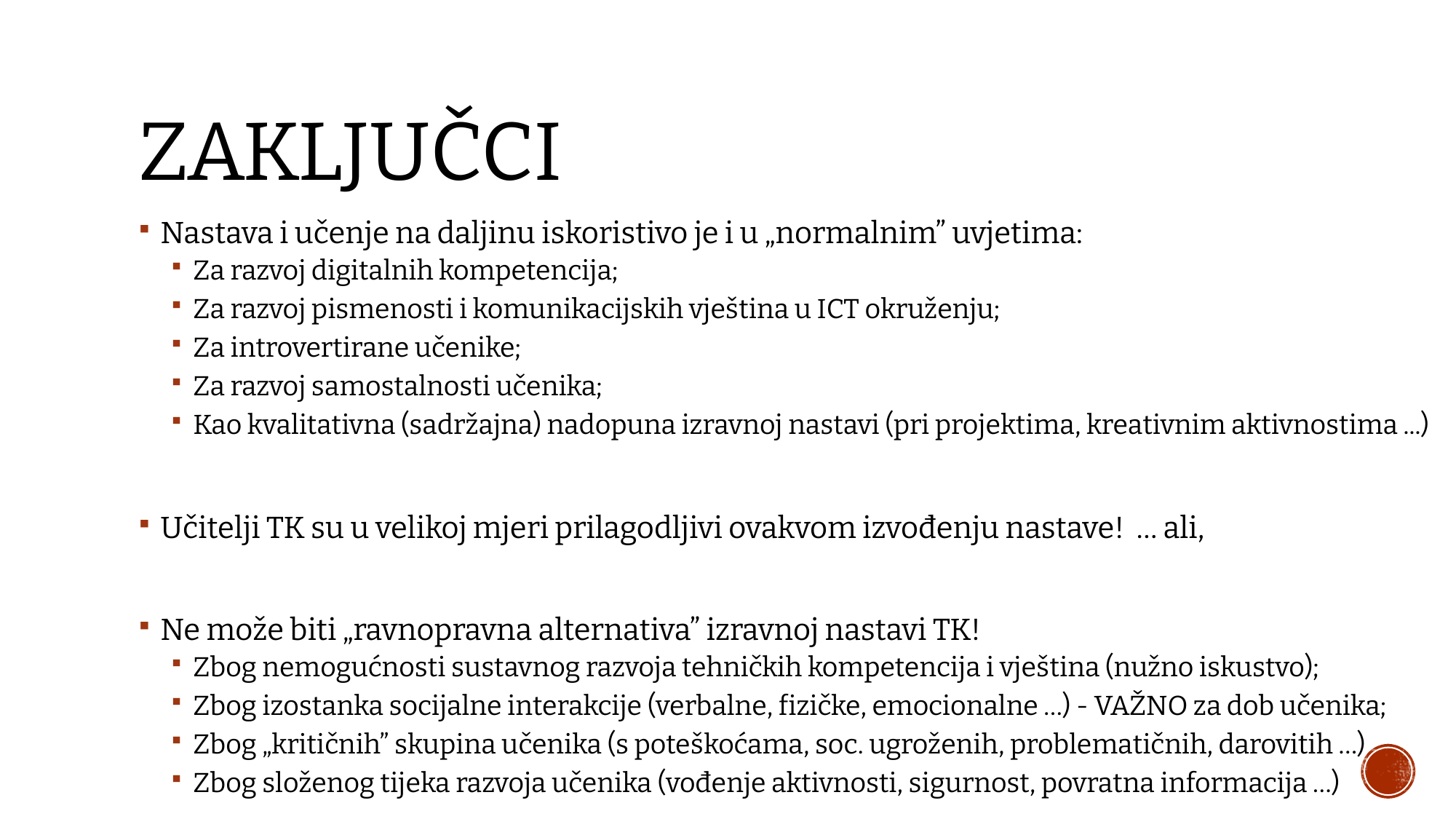

# Zaključci
Nastava i učenje na daljinu iskoristivo je i u „normalnim” uvjetima:
Za razvoj digitalnih kompetencija;
Za razvoj pismenosti i komunikacijskih vještina u ICT okruženju;
Za introvertirane učenike;
Za razvoj samostalnosti učenika;
Kao kvalitativna (sadržajna) nadopuna izravnoj nastavi (pri projektima, kreativnim aktivnostima ...)

Učitelji TK su u velikoj mjeri prilagodljivi ovakvom izvođenju nastave!  … ali,

Ne može biti „ravnopravna alternativa” izravnoj nastavi TK!
Zbog nemogućnosti sustavnog razvoja tehničkih kompetencija i vještina (nužno iskustvo);
Zbog izostanka socijalne interakcije (verbalne, fizičke, emocionalne …) - VAŽNO za dob učenika;
Zbog „kritičnih” skupina učenika (s poteškoćama, soc. ugroženih, problematičnih, darovitih …)
Zbog složenog tijeka razvoja učenika (vođenje aktivnosti, sigurnost, povratna informacija …)